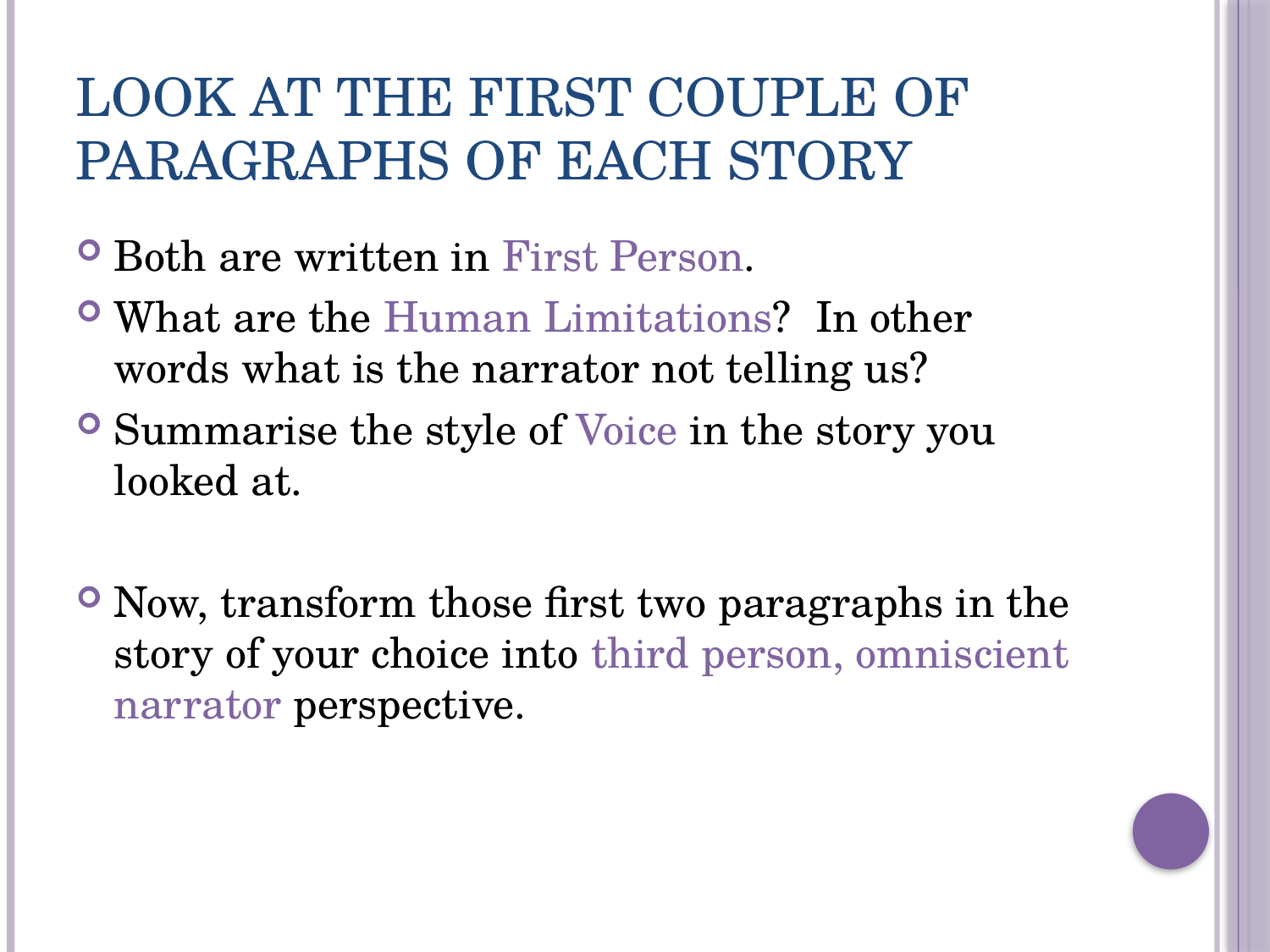

# Look at the first couple of paragraphs of each story
Both are written in First Person.
What are the Human Limitations?  In other words what is the narrator not telling us?
Summarise the style of Voice in the story you looked at.

Now, transform those first two paragraphs in the story of your choice into third person, omniscient narrator perspective.